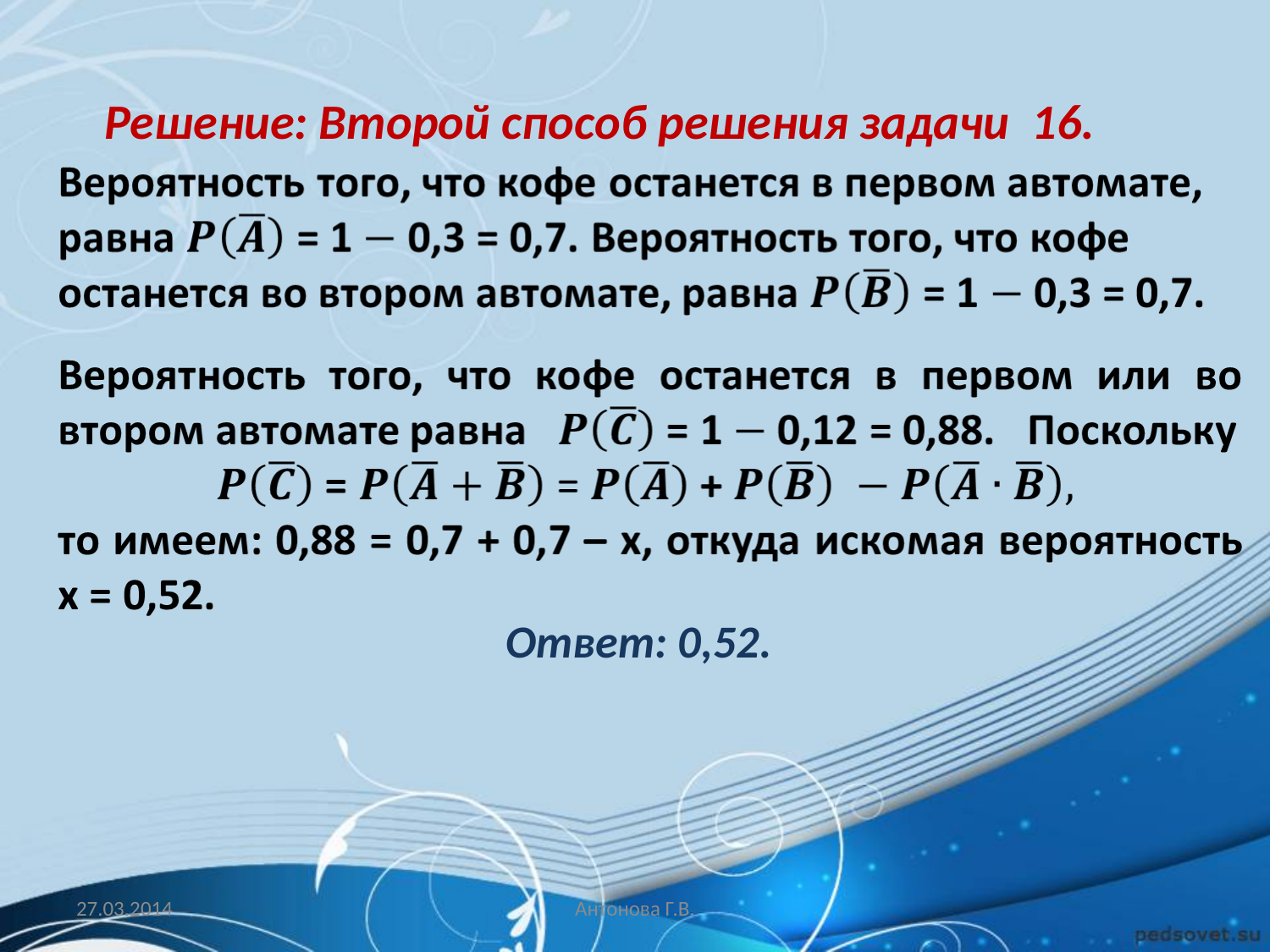

Решение: Второй способ решения задачи  16.

Ответ: 0,52.
27.03.2014
Антонова Г.В.